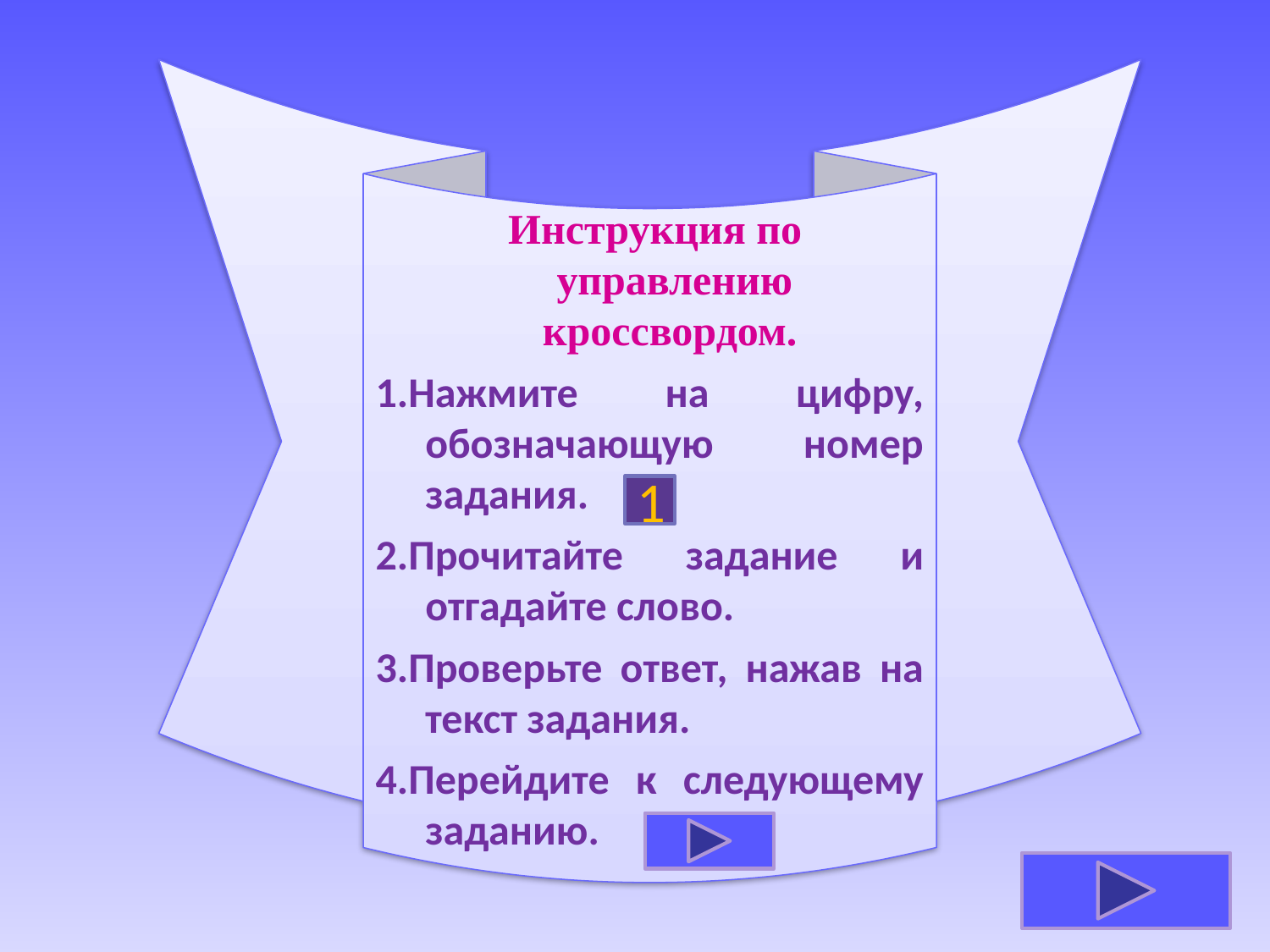

Инструкция по управлению кроссвордом.
1.Нажмите на цифру, обозначающую номер задания.
2.Прочитайте задание и отгадайте слово.
3.Проверьте ответ, нажав на текст задания.
4.Перейдите к следующему заданию.
1